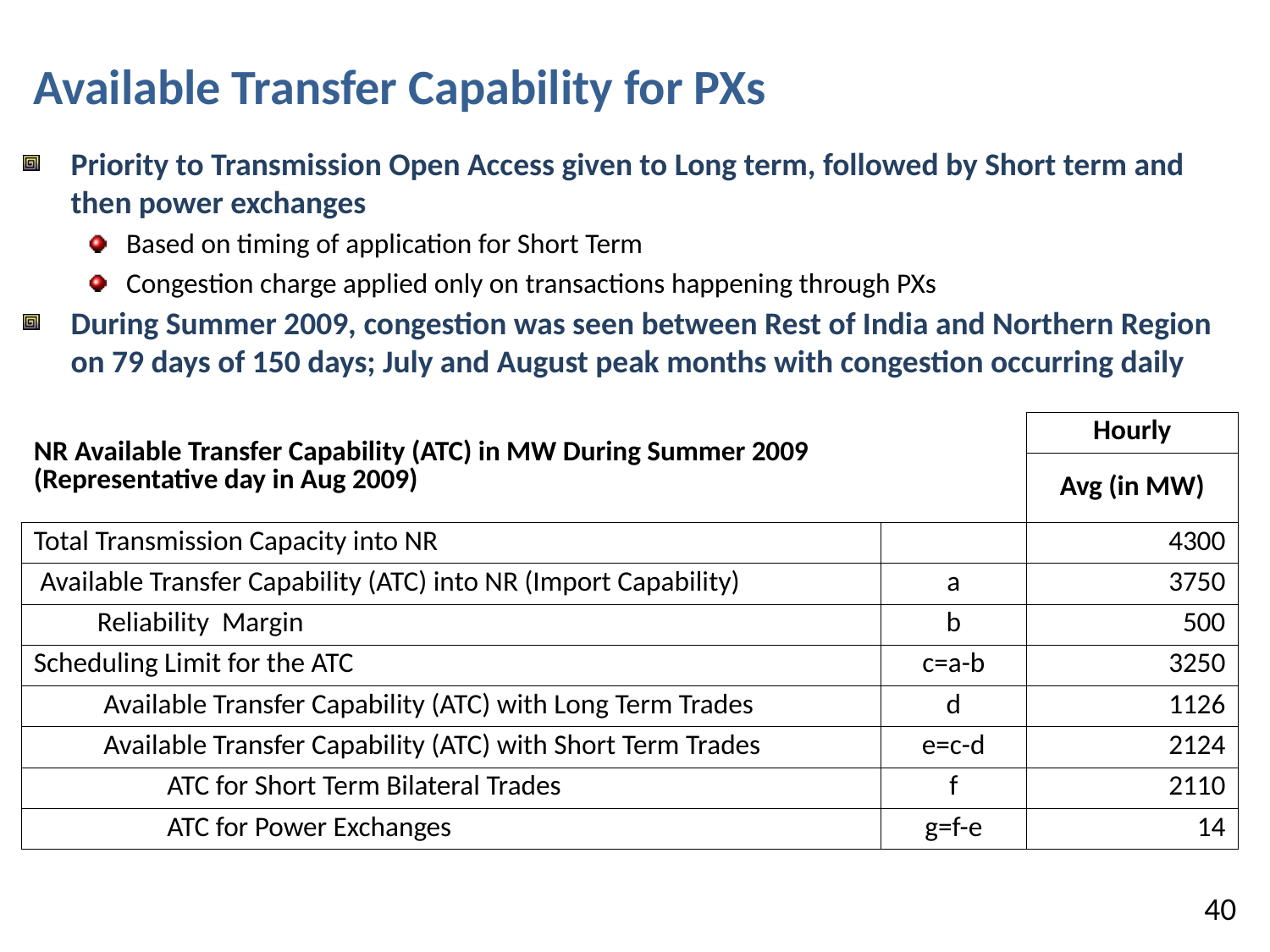

Available Transfer Capability for PXs
Priority to Transmission Open Access given to Long term, followed by Short term and then power exchanges
Based on timing of application for Short Term
Congestion charge applied only on transactions happening through PXs
During Summer 2009, congestion was seen between Rest of India and Northern Region on 79 days of 150 days; July and August peak months with congestion occurring daily
| NR Available Transfer Capability (ATC) in MW During Summer 2009 (Representative day in Aug 2009) |  | Hourly |
| --- | --- | --- |
|  |  | Avg (in MW) |
| Total Transmission Capacity into NR |  | 4300 |
| Available Transfer Capability (ATC) into NR (Import Capability) | a | 3750 |
| Reliability Margin | b | 500 |
| Scheduling Limit for the ATC | c=a-b | 3250 |
| Available Transfer Capability (ATC) with Long Term Trades | d | 1126 |
| Available Transfer Capability (ATC) with Short Term Trades | e=c-d | 2124 |
| ATC for Short Term Bilateral Trades | f | 2110 |
| ATC for Power Exchanges | g=f-e | 14 |
40